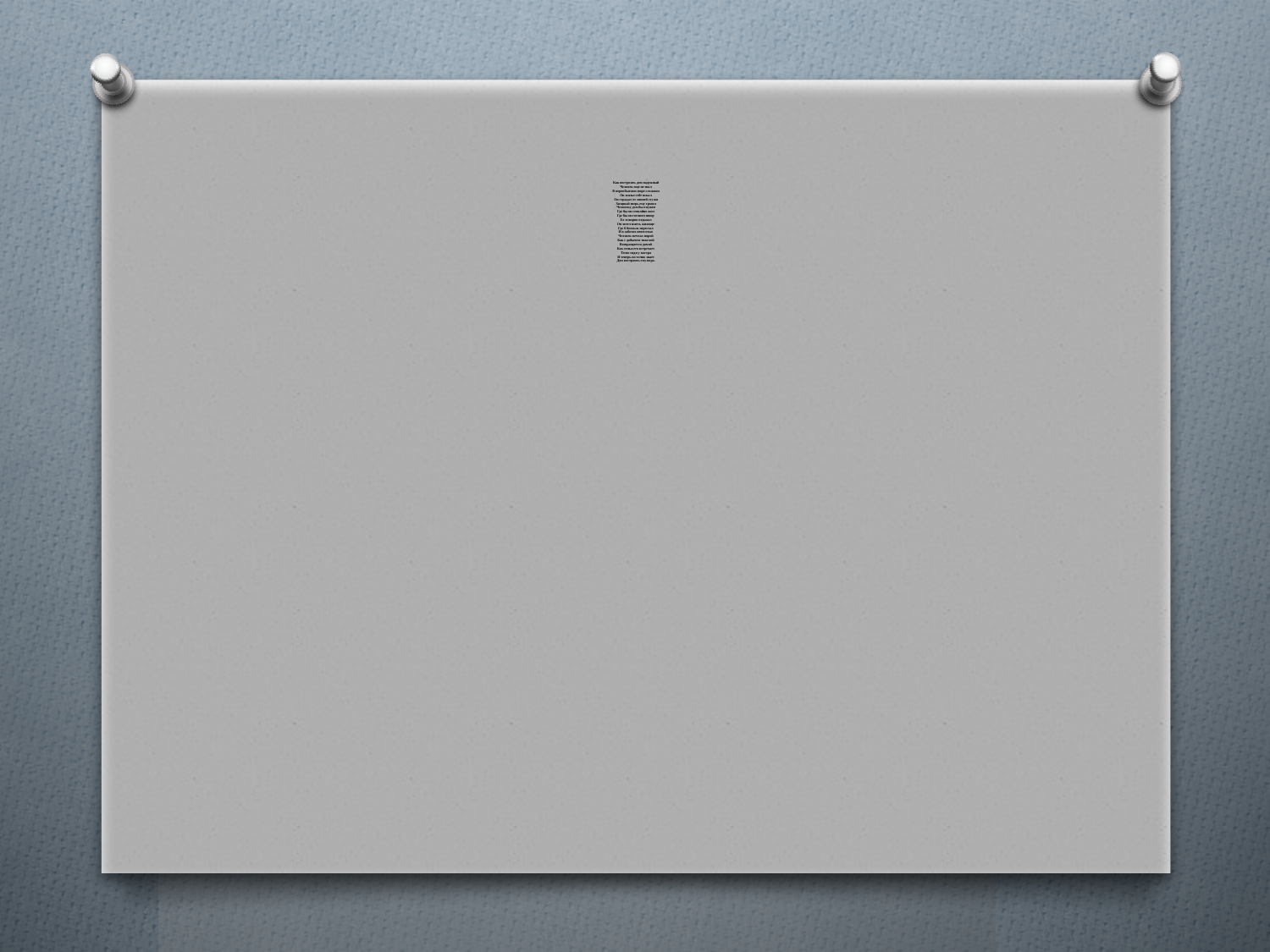

# \ Как построить дом надежный Человек еще не знал В первобытном мире сложном Он жилье себе искал Он страдал от зимней стужи Хищный зверь ему грозил Человеку дом был нужен Где бы он спокойно жил Где бы он готовил пищу Ел и мирно отдыхал Он хотел иметь жилище Где б бояться перестал И в заботах невеселых Человек мечтал порой Как с добычею тяжелой Возвращается домой Как семья его встречает Тесно сидя у костра И теперь он точно знает Дом построить ему пора.